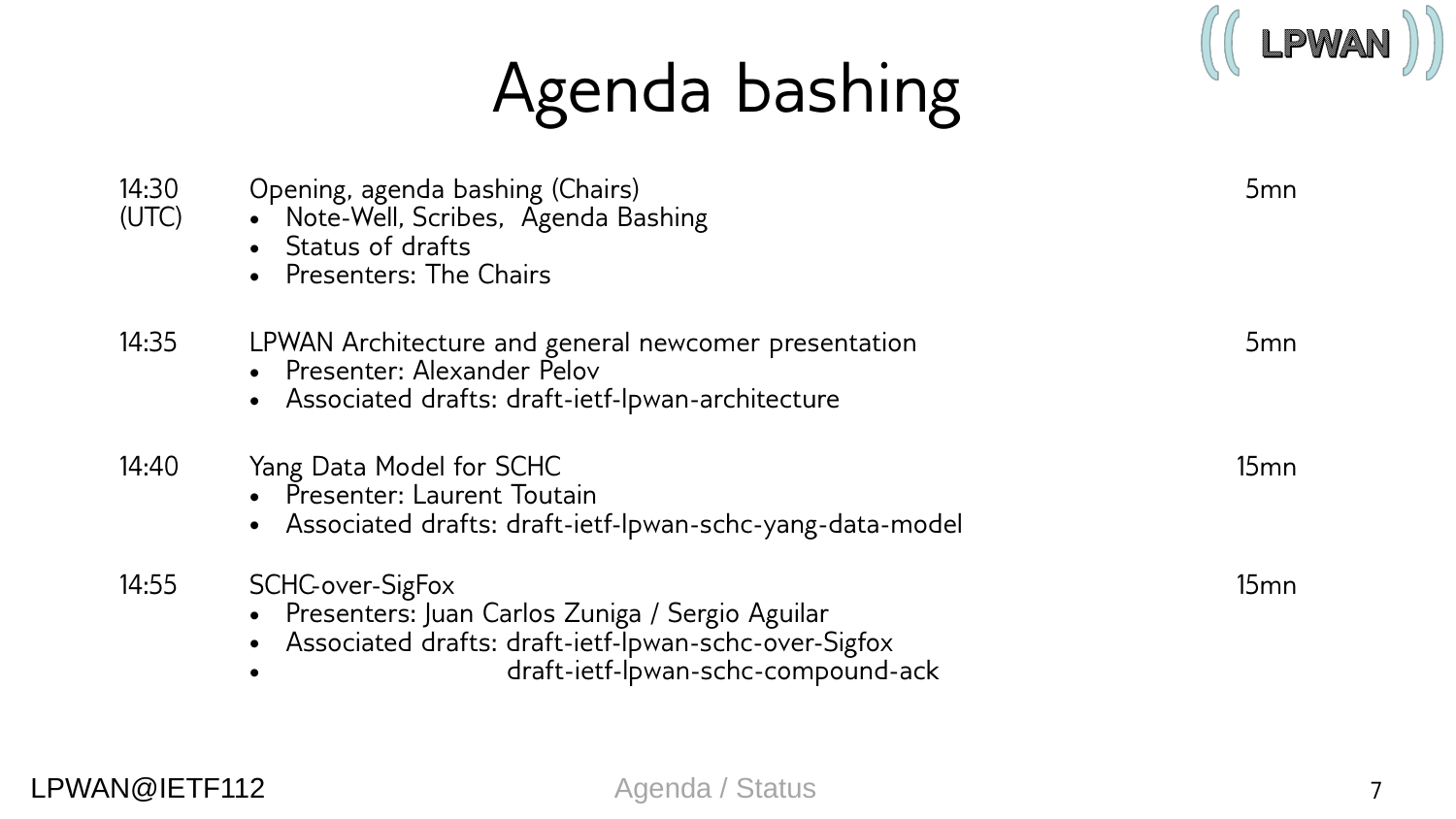

# Agenda bashing
| 14:30 (UTC) | Opening, agenda bashing (Chairs) Note-Well, Scribes, Agenda Bashing Status of drafts Presenters: The Chairs | 5mn |
| --- | --- | --- |
| 14:35 | LPWAN Architecture and general newcomer presentation Presenter: Alexander Pelov Associated drafts: draft-ietf-lpwan-architecture | 5mn |
| 14:40 | Yang Data Model for SCHC Presenter: Laurent Toutain Associated drafts: draft-ietf-lpwan-schc-yang-data-model | 15mn |
| 14:55 | SCHC-over-SigFox Presenters: Juan Carlos Zuniga / Sergio Aguilar Associated drafts: draft-ietf-lpwan-schc-over-Sigfox draft-ietf-lpwan-schc-compound-ack | 15mn |
7